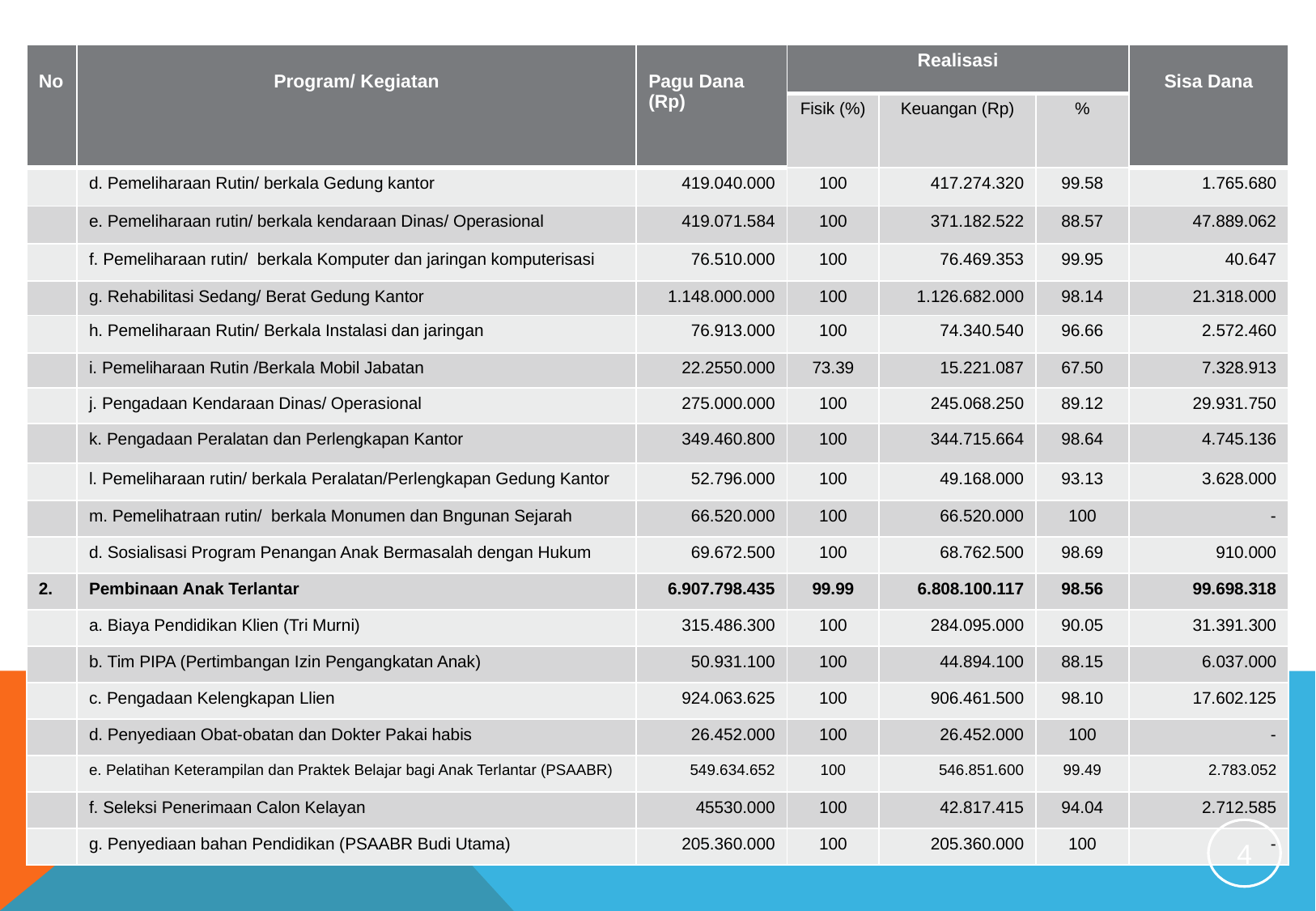

| No | Program/ Kegiatan | Pagu Dana (Rp) | Realisasi |  |  | Sisa Dana |
| --- | --- | --- | --- | --- | --- | --- |
|  |  |  | Fisik (%) | Keuangan (Rp) | % |  |
|  | d. Pemeliharaan Rutin/ berkala Gedung kantor | 419.040.000 | 100 | 417.274.320 | 99.58 | 1.765.680 |
|  | e. Pemeliharaan rutin/ berkala kendaraan Dinas/ Operasional | 419.071.584 | 100 | 371.182.522 | 88.57 | 47.889.062 |
|  | f. Pemeliharaan rutin/ berkala Komputer dan jaringan komputerisasi | 76.510.000 | 100 | 76.469.353 | 99.95 | 40.647 |
|  | g. Rehabilitasi Sedang/ Berat Gedung Kantor | 1.148.000.000 | 100 | 1.126.682.000 | 98.14 | 21.318.000 |
|  | h. Pemeliharaan Rutin/ Berkala Instalasi dan jaringan | 76.913.000 | 100 | 74.340.540 | 96.66 | 2.572.460 |
|  | i. Pemeliharaan Rutin /Berkala Mobil Jabatan | 22.2550.000 | 73.39 | 15.221.087 | 67.50 | 7.328.913 |
|  | j. Pengadaan Kendaraan Dinas/ Operasional | 275.000.000 | 100 | 245.068.250 | 89.12 | 29.931.750 |
|  | k. Pengadaan Peralatan dan Perlengkapan Kantor | 349.460.800 | 100 | 344.715.664 | 98.64 | 4.745.136 |
|  | l. Pemeliharaan rutin/ berkala Peralatan/Perlengkapan Gedung Kantor | 52.796.000 | 100 | 49.168.000 | 93.13 | 3.628.000 |
|  | m. Pemelihatraan rutin/ berkala Monumen dan Bngunan Sejarah | 66.520.000 | 100 | 66.520.000 | 100 | - |
|  | d. Sosialisasi Program Penangan Anak Bermasalah dengan Hukum | 69.672.500 | 100 | 68.762.500 | 98.69 | 910.000 |
| 2. | Pembinaan Anak Terlantar | 6.907.798.435 | 99.99 | 6.808.100.117 | 98.56 | 99.698.318 |
|  | a. Biaya Pendidikan Klien (Tri Murni) | 315.486.300 | 100 | 284.095.000 | 90.05 | 31.391.300 |
|  | b. Tim PIPA (Pertimbangan Izin Pengangkatan Anak) | 50.931.100 | 100 | 44.894.100 | 88.15 | 6.037.000 |
|  | c. Pengadaan Kelengkapan Llien | 924.063.625 | 100 | 906.461.500 | 98.10 | 17.602.125 |
|  | d. Penyediaan Obat-obatan dan Dokter Pakai habis | 26.452.000 | 100 | 26.452.000 | 100 | - |
|  | e. Pelatihan Keterampilan dan Praktek Belajar bagi Anak Terlantar (PSAABR) | 549.634.652 | 100 | 546.851.600 | 99.49 | 2.783.052 |
|  | f. Seleksi Penerimaan Calon Kelayan | 45530.000 | 100 | 42.817.415 | 94.04 | 2.712.585 |
|  | g. Penyediaan bahan Pendidikan (PSAABR Budi Utama) | 205.360.000 | 100 | 205.360.000 | 100 | - |
4